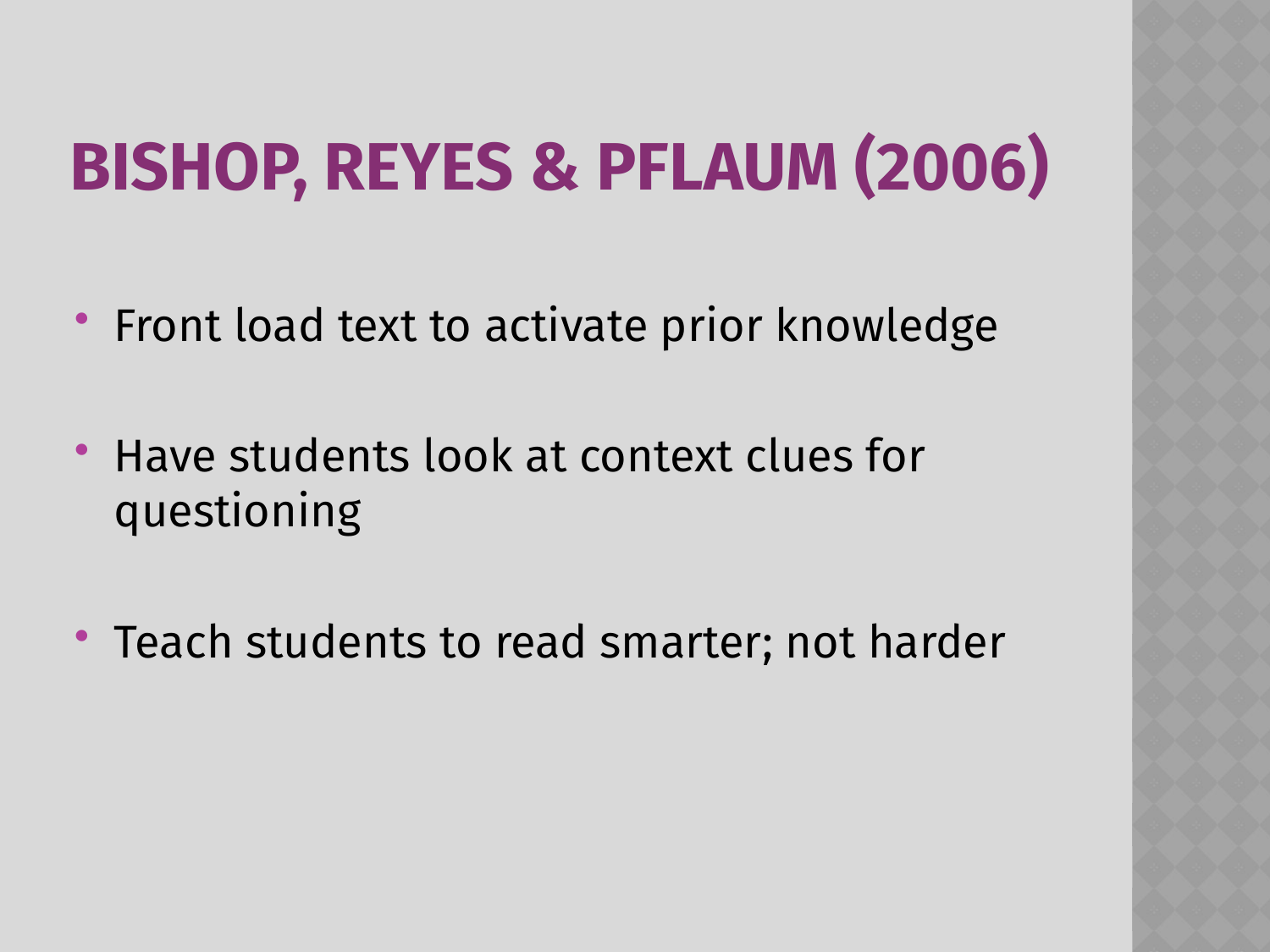

# Bishop, Reyes & Pflaum (2006)

Front load text to activate prior knowledge

Have students look at context clues for questioning

Teach students to read smarter; not harder